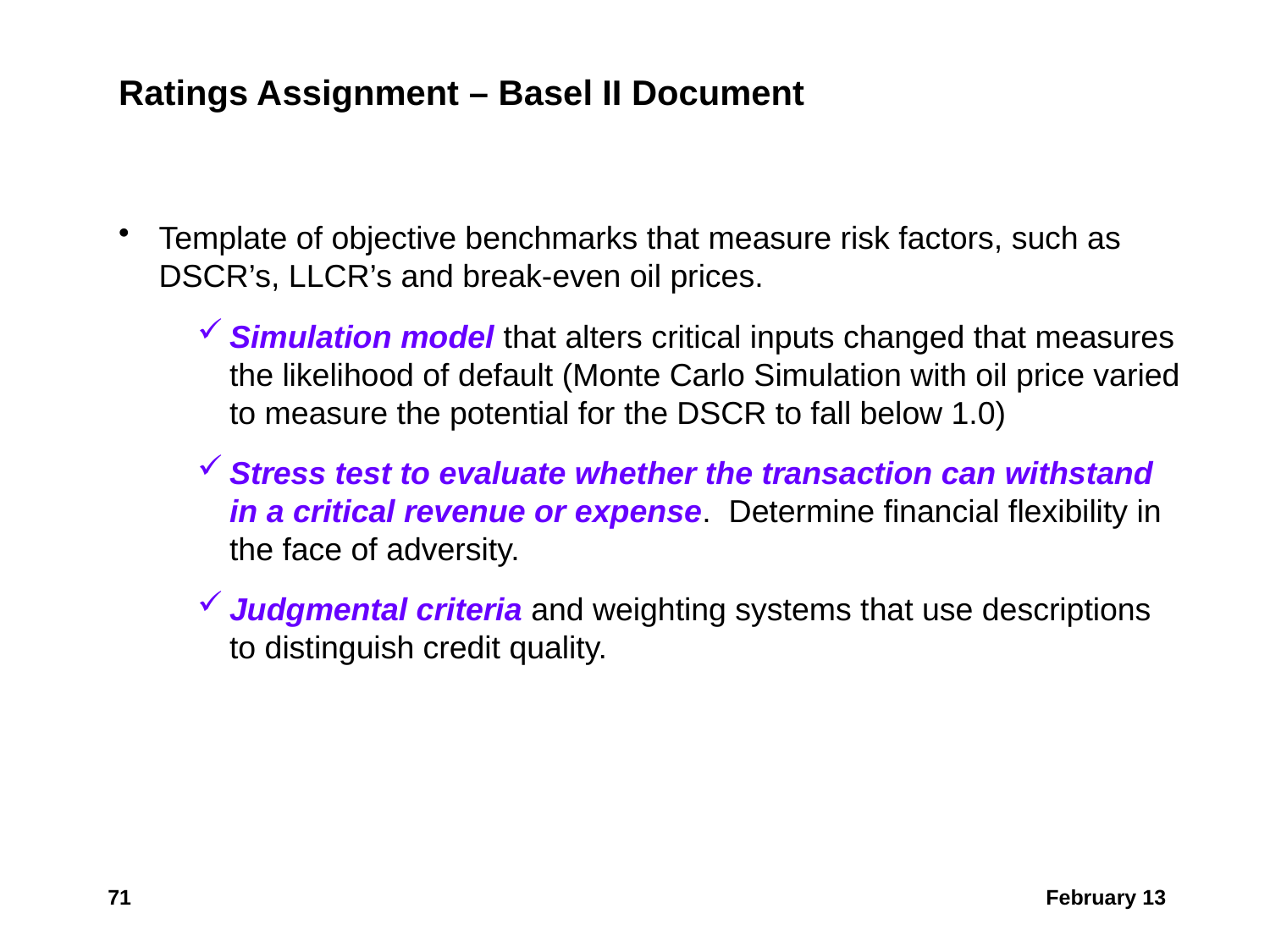

# Ratings Assignment – Basel II Document
Template of objective benchmarks that measure risk factors, such as DSCR’s, LLCR’s and break-even oil prices.
Simulation model that alters critical inputs changed that measures the likelihood of default (Monte Carlo Simulation with oil price varied to measure the potential for the DSCR to fall below 1.0)
Stress test to evaluate whether the transaction can withstand in a critical revenue or expense.  Determine financial flexibility in the face of adversity.
Judgmental criteria and weighting systems that use descriptions to distinguish credit quality.